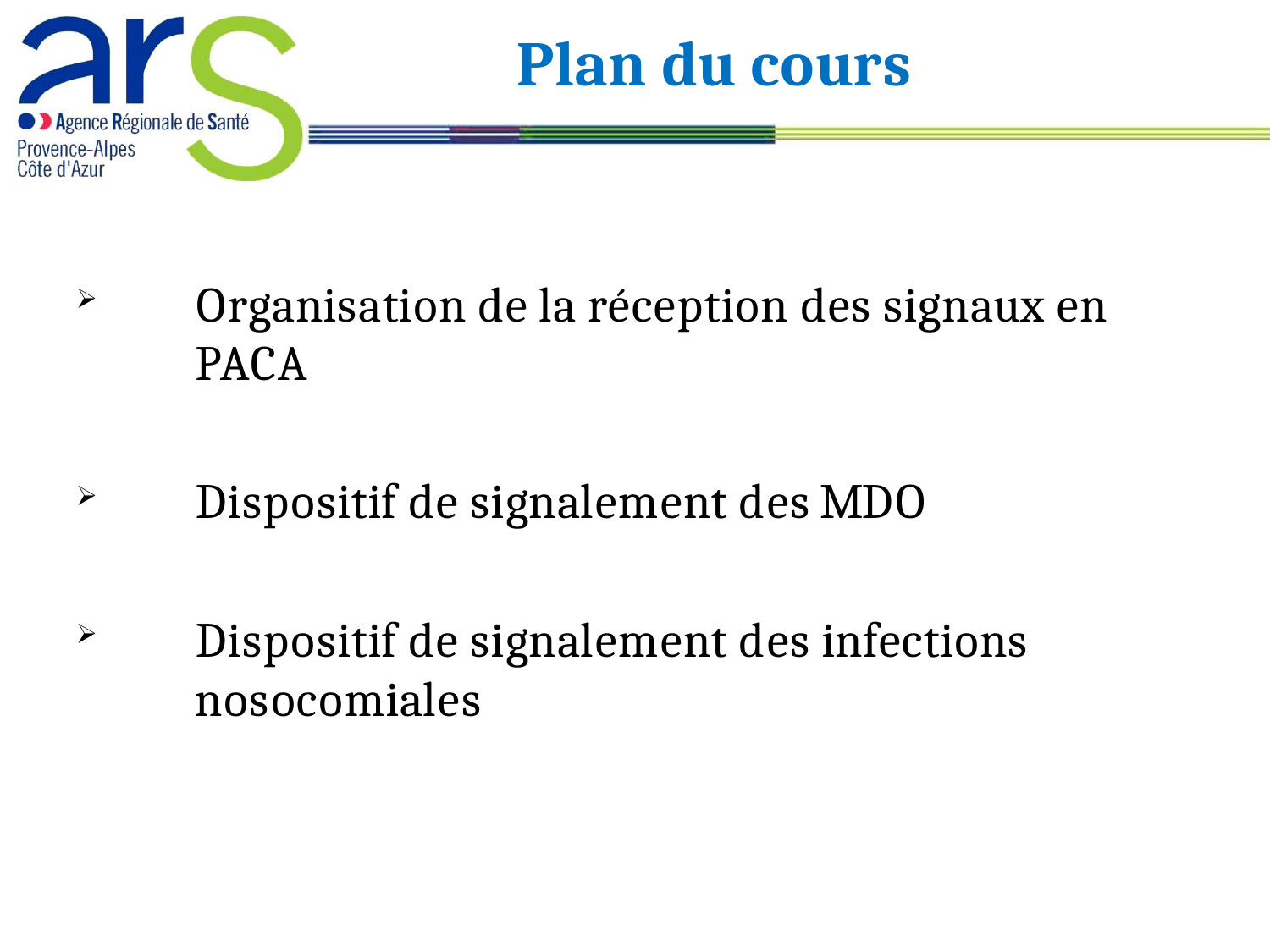

Plan du cours
Organisation de la réception des signaux en PACA

Dispositif de signalement des MDO

Dispositif de signalement des infections nosocomiales